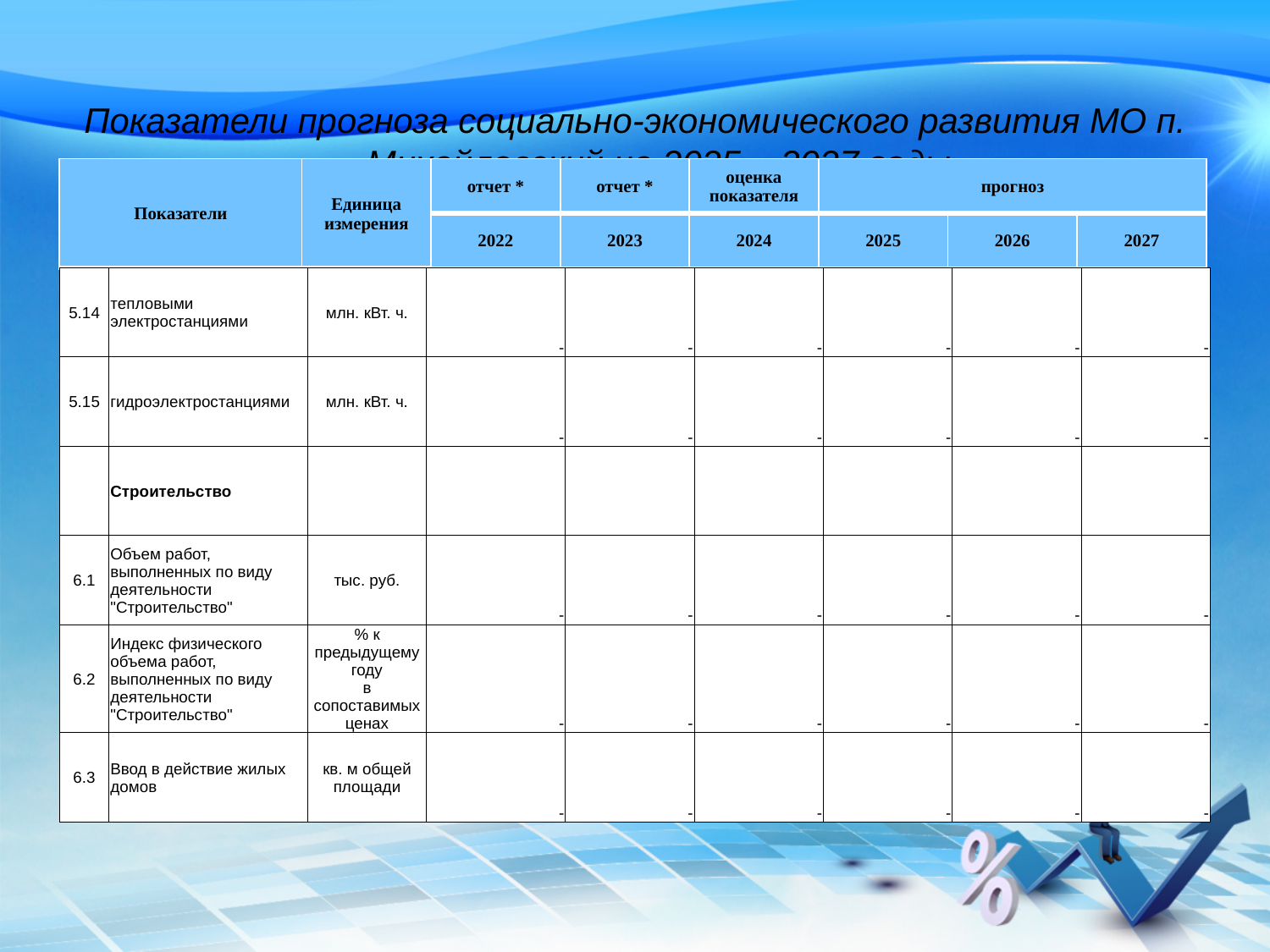

# Показатели прогноза социально-экономического развития МО п. Михайловский на 2025 – 2027 годы
| Показатели | Единица измерения | отчет \* | отчет \* | оценка показателя | прогноз |  |  |
| --- | --- | --- | --- | --- | --- | --- | --- |
|  |  | 2022 | 2023 | 2024 | 2025 | 2026 | 2027 |

| 5.14 | тепловыми электростанциями | млн. кВт. ч. | - | - | - | - | - | - |
| --- | --- | --- | --- | --- | --- | --- | --- | --- |
| 5.15 | гидроэлектростанциями | млн. кВт. ч. | - | - | - | - | - | - |
|  | Строительство |  |  |  |  |  |  |  |
| 6.1 | Объем работ, выполненных по виду деятельности "Строительство" | тыс. руб. | - | - | - | - | - | - |
| 6.2 | Индекс физического объема работ, выполненных по виду деятельности "Строительство" | % к предыдущему году в сопоставимых ценах | - | - | - | - | - | - |
| 6.3 | Ввод в действие жилых домов | кв. м общей площади | - | - | - | - | - | - |